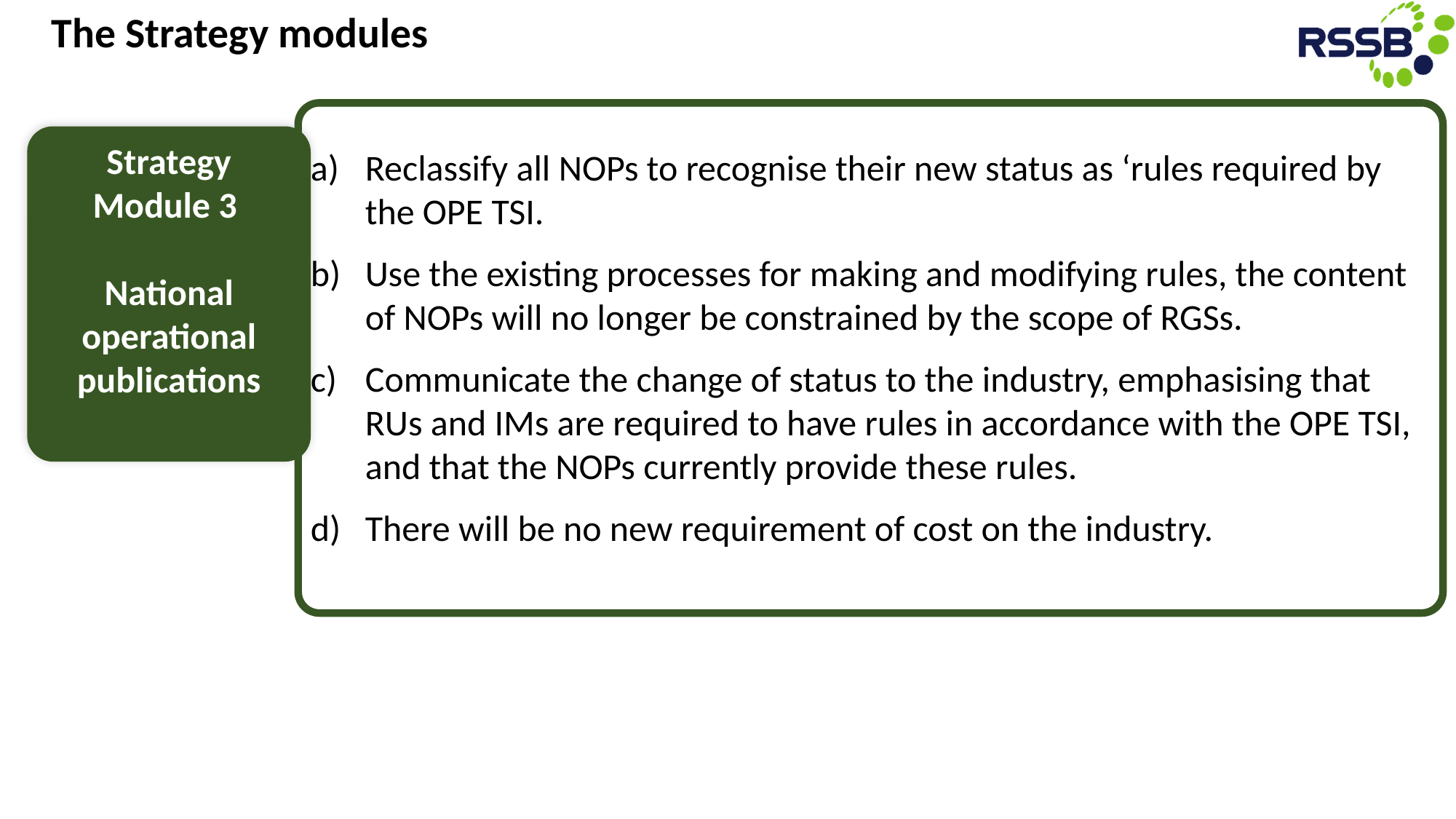

The Strategy modules

Strategy
Module 3

National operational publications
Reclassify all NOPs to recognise their new status as ‘rules required by the OPE TSI.
Use the existing processes for making and modifying rules, the content of NOPs will no longer be constrained by the scope of RGSs.
Communicate the change of status to the industry, emphasising that RUs and IMs are required to have rules in accordance with the OPE TSI, and that the NOPs currently provide these rules.
There will be no new requirement of cost on the industry.